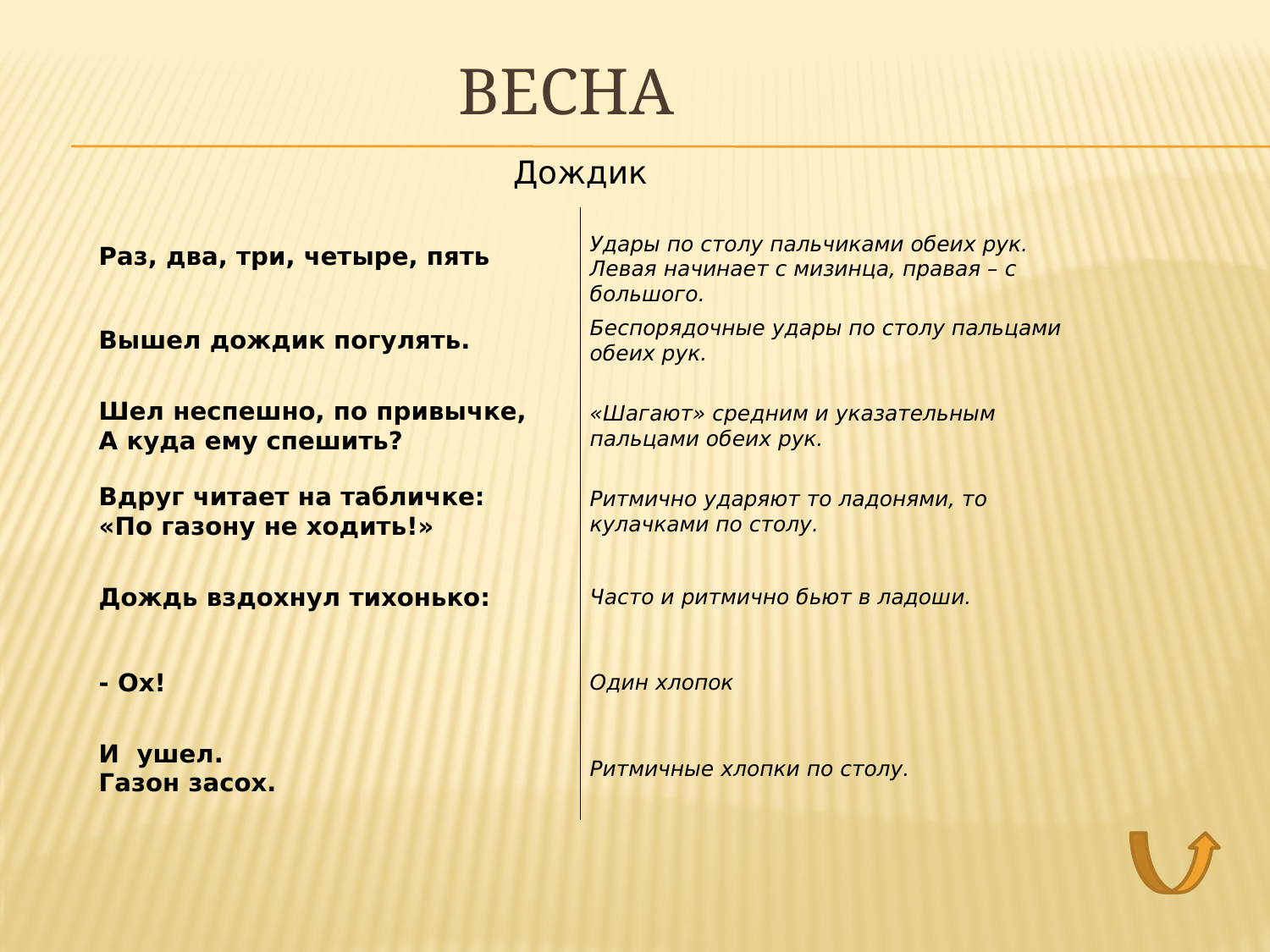

# Весна
| Дождик |  |
| --- | --- |
| Раз, два, три, четыре, пять | Удары по столу пальчиками обеих рук. Левая начинает с мизинца, правая – с большого. |
| Вышел дождик погулять. | Беспорядочные удары по столу пальцами обеих рук. |
| Шел неспешно, по привычке, А куда ему спешить? | «Шагают» средним и указательным пальцами обеих рук. |
| Вдруг читает на табличке: «По газону не ходить!» | Ритмично ударяют то ладонями, то кулачками по столу. |
| Дождь вздохнул тихонько: | Часто и ритмично бьют в ладоши. |
| - Ох! | Один хлопок |
| И ушел. Газон засох. | Ритмичные хлопки по столу. |